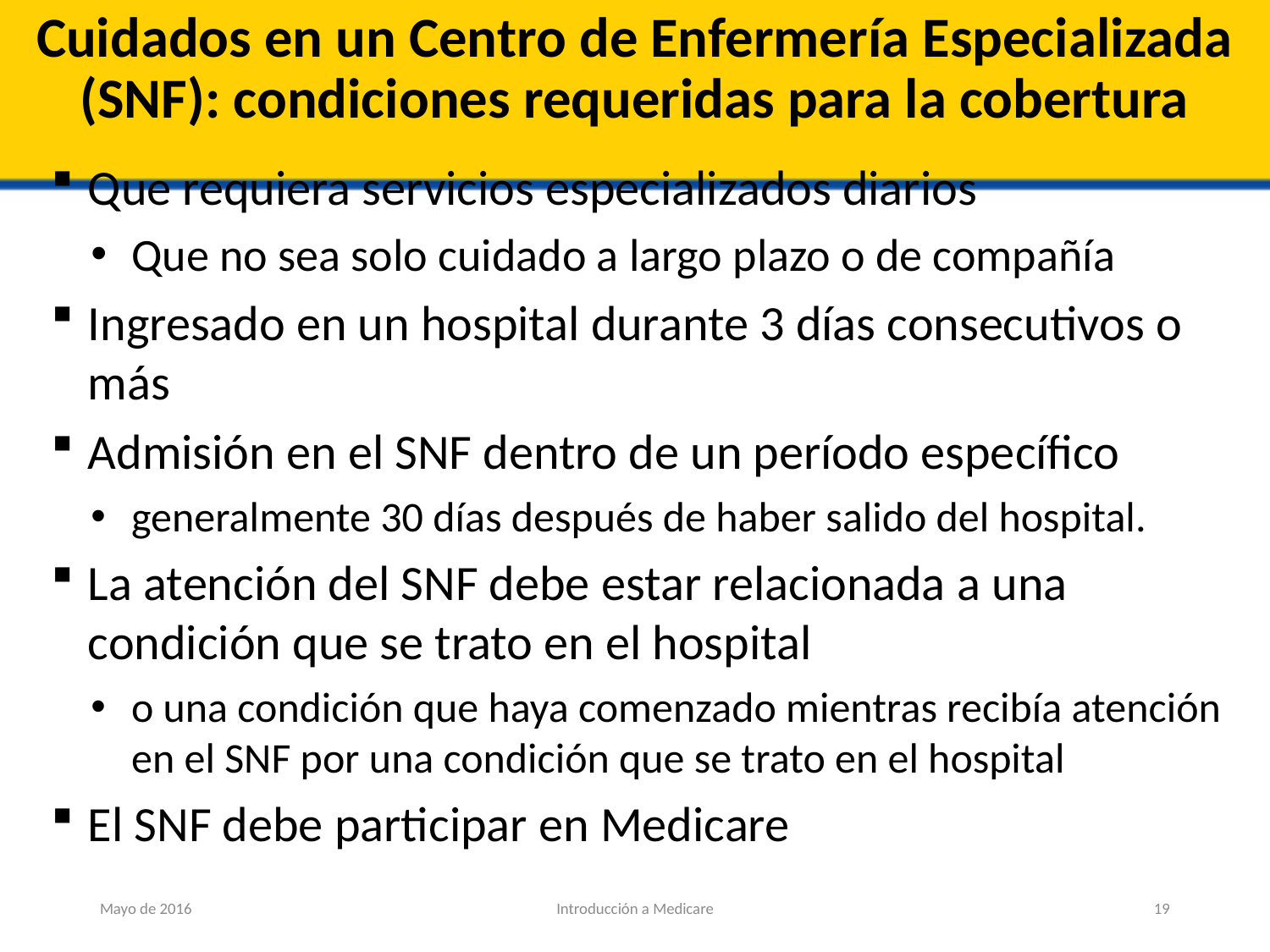

# Cuidados en un Centro de Enfermería Especializada (SNF): condiciones requeridas para la cobertura
Que requiera servicios especializados diarios
Que no sea solo cuidado a largo plazo o de compañía
Ingresado en un hospital durante 3 días consecutivos o más
Admisión en el SNF dentro de un período específico
generalmente 30 días después de haber salido del hospital.
La atención del SNF debe estar relacionada a una condición que se trato en el hospital
o una condición que haya comenzado mientras recibía atención en el SNF por una condición que se trato en el hospital
El SNF debe participar en Medicare
Mayo de 2016
Introducción a Medicare
19